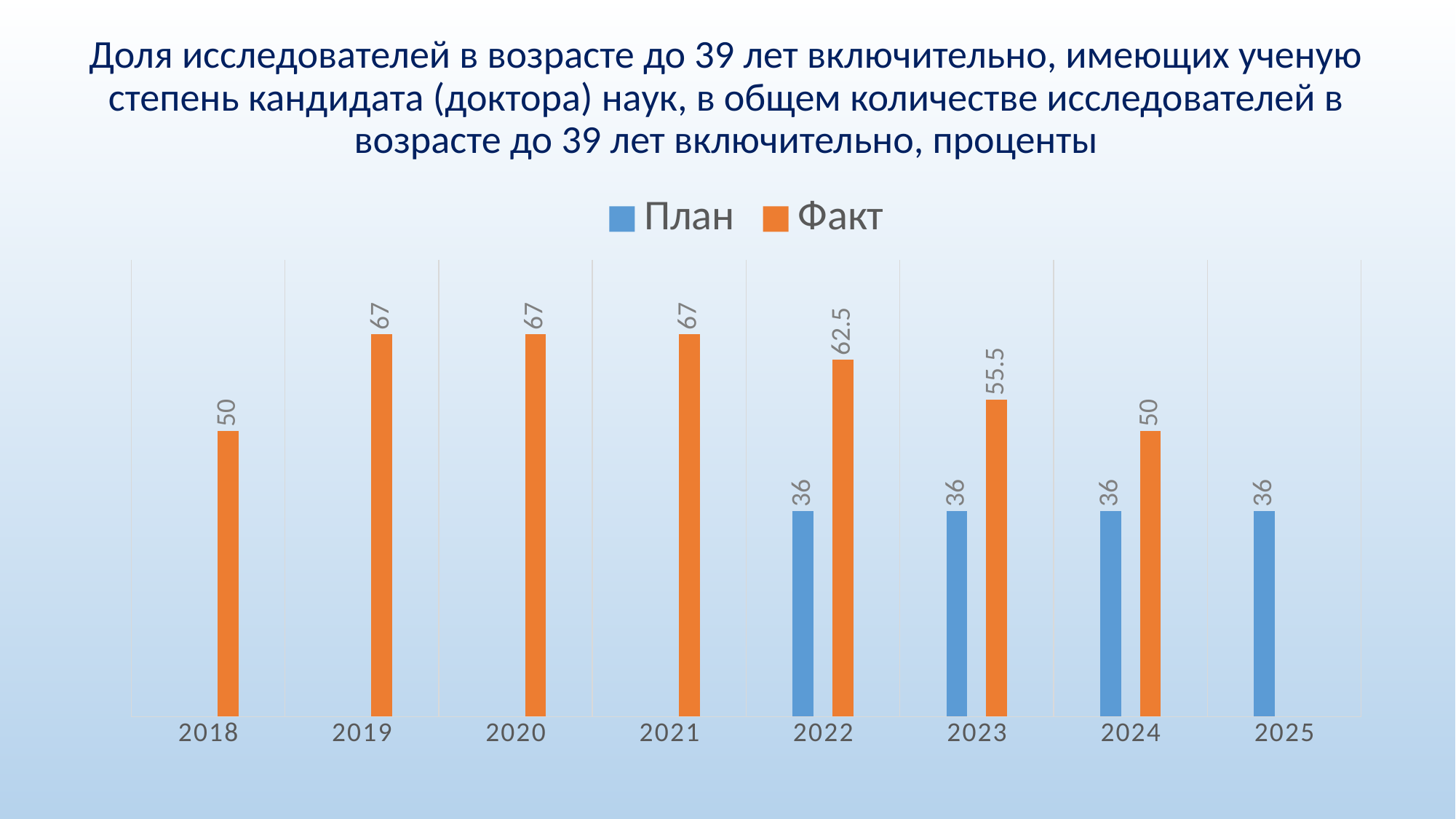

Доля исследователей в возрасте до 39 лет включительно, имеющих ученую степень кандидата (доктора) наук, в общем количестве исследователей в возрасте до 39 лет включительно, проценты

### Chart

| Category | План | Факт |
|---|---|---|
| 2018 | None | 50.0 |
| 2019 | None | 67.0 |
| 2020 | None | 67.0 |
| 2021 | None | 67.0 |
| 2022 | 36.0 | 62.5 |
| 2023 | 36.0 | 55.5 |
| 2024 | 36.0 | 50.0 |
| 2025 | 36.0 | None |